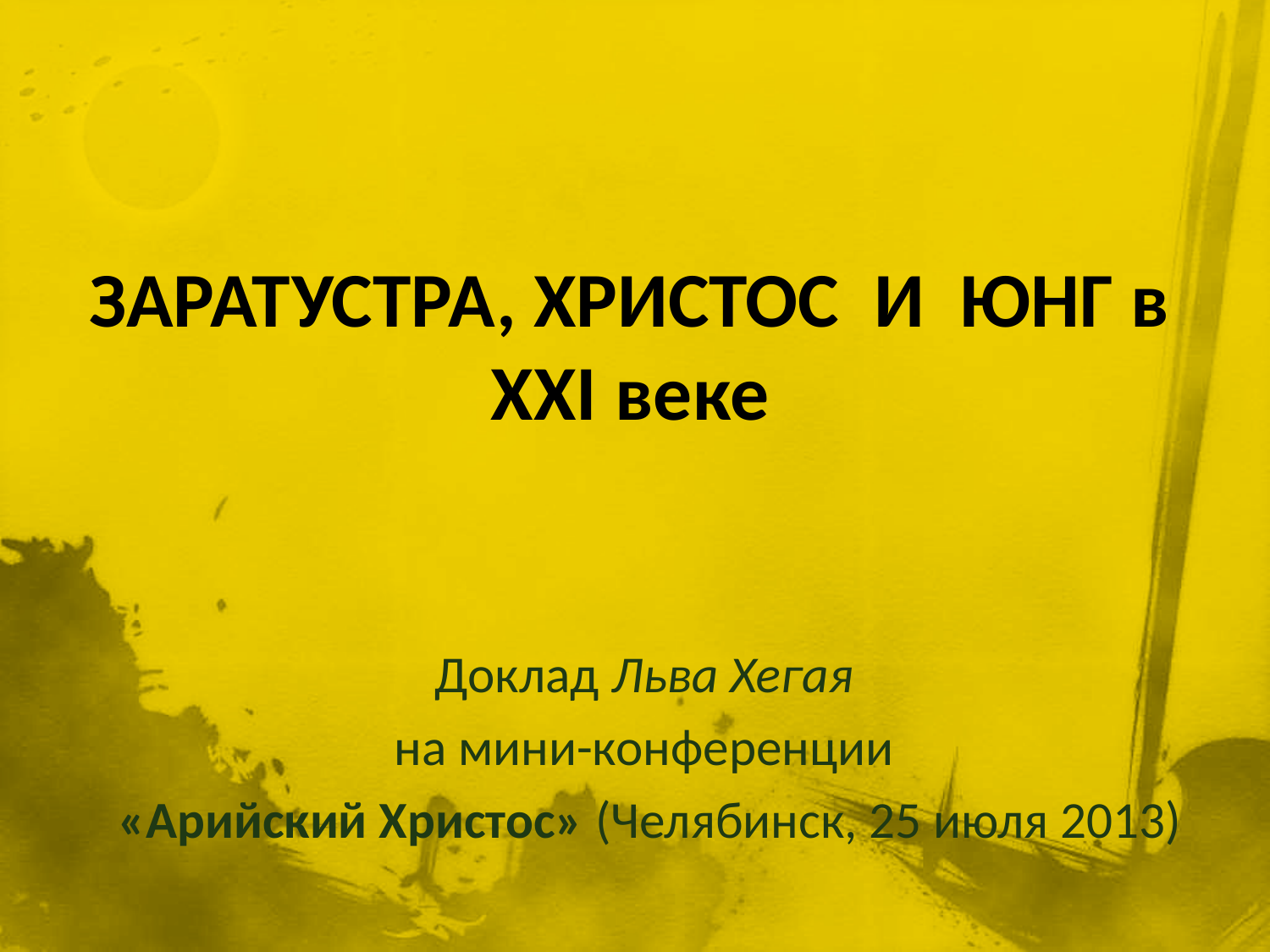

# ЗАРАТУСТРА, ХРИСТОС  И  ЮНГ в XXI веке
Доклад Льва Хегая
на мини-конференции
«Арийский Христос» (Челябинск, 25 июля 2013)